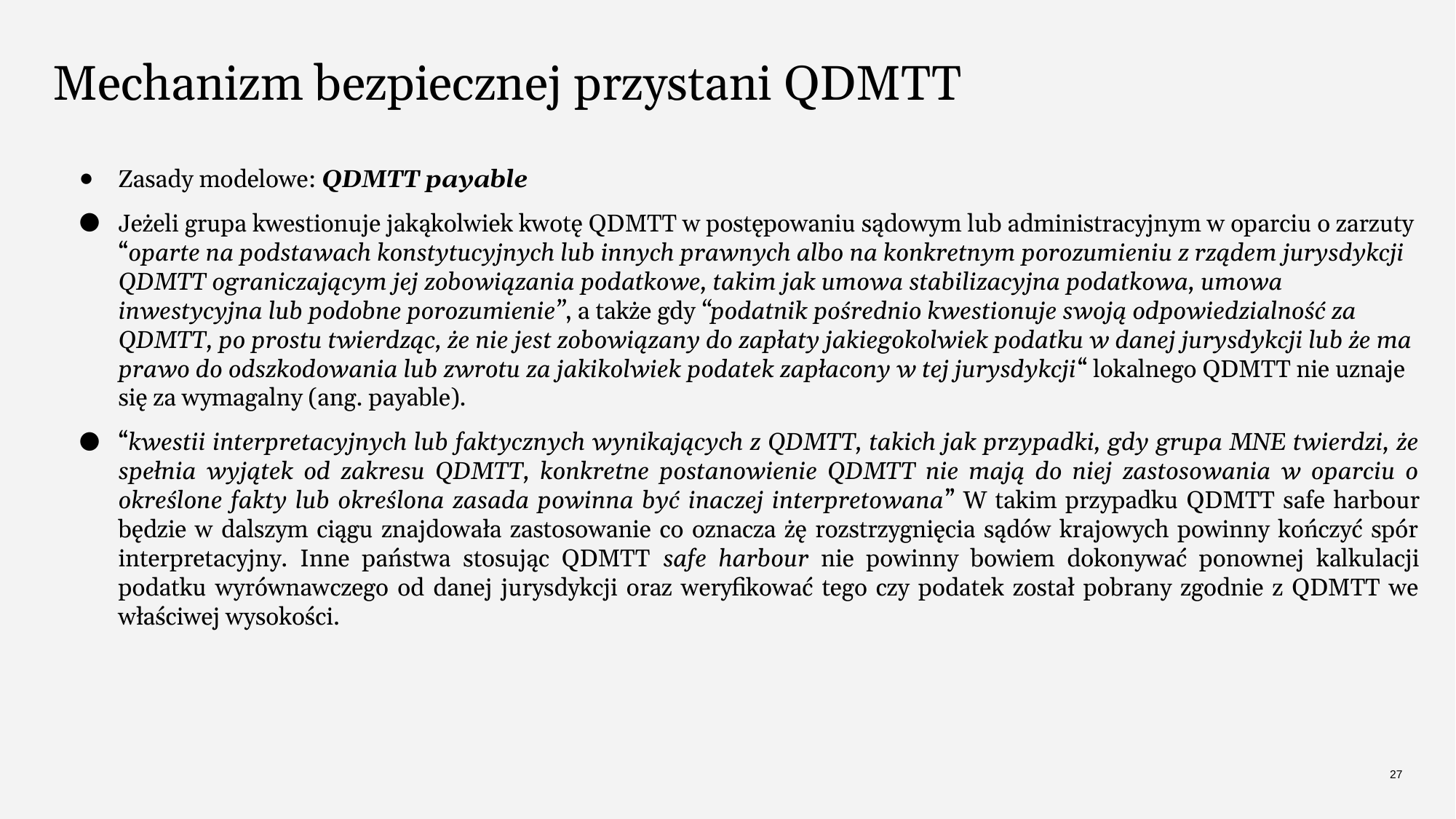

# Mechanizm bezpiecznej przystani QDMTT

Zasady modelowe: QDMTT payable
Jeżeli grupa kwestionuje jakąkolwiek kwotę QDMTT w postępowaniu sądowym lub administracyjnym w oparciu o zarzuty “oparte na podstawach konstytucyjnych lub innych prawnych albo na konkretnym porozumieniu z rządem jurysdykcji QDMTT ograniczającym jej zobowiązania podatkowe, takim jak umowa stabilizacyjna podatkowa, umowa inwestycyjna lub podobne porozumienie”, a także gdy “podatnik pośrednio kwestionuje swoją odpowiedzialność za QDMTT, po prostu twierdząc, że nie jest zobowiązany do zapłaty jakiegokolwiek podatku w danej jurysdykcji lub że ma prawo do odszkodowania lub zwrotu za jakikolwiek podatek zapłacony w tej jurysdykcji“ lokalnego QDMTT nie uznaje się za wymagalny (ang. payable).
“kwestii interpretacyjnych lub faktycznych wynikających z QDMTT, takich jak przypadki, gdy grupa MNE twierdzi, że spełnia wyjątek od zakresu QDMTT, konkretne postanowienie QDMTT nie mają do niej zastosowania w oparciu o określone fakty lub określona zasada powinna być inaczej interpretowana” W takim przypadku QDMTT safe harbour będzie w dalszym ciągu znajdowała zastosowanie co oznacza żę rozstrzygnięcia sądów krajowych powinny kończyć spór interpretacyjny. Inne państwa stosując QDMTT safe harbour nie powinny bowiem dokonywać ponownej kalkulacji podatku wyrównawczego od danej jurysdykcji oraz weryfikować tego czy podatek został pobrany zgodnie z QDMTT we właściwej wysokości.

27